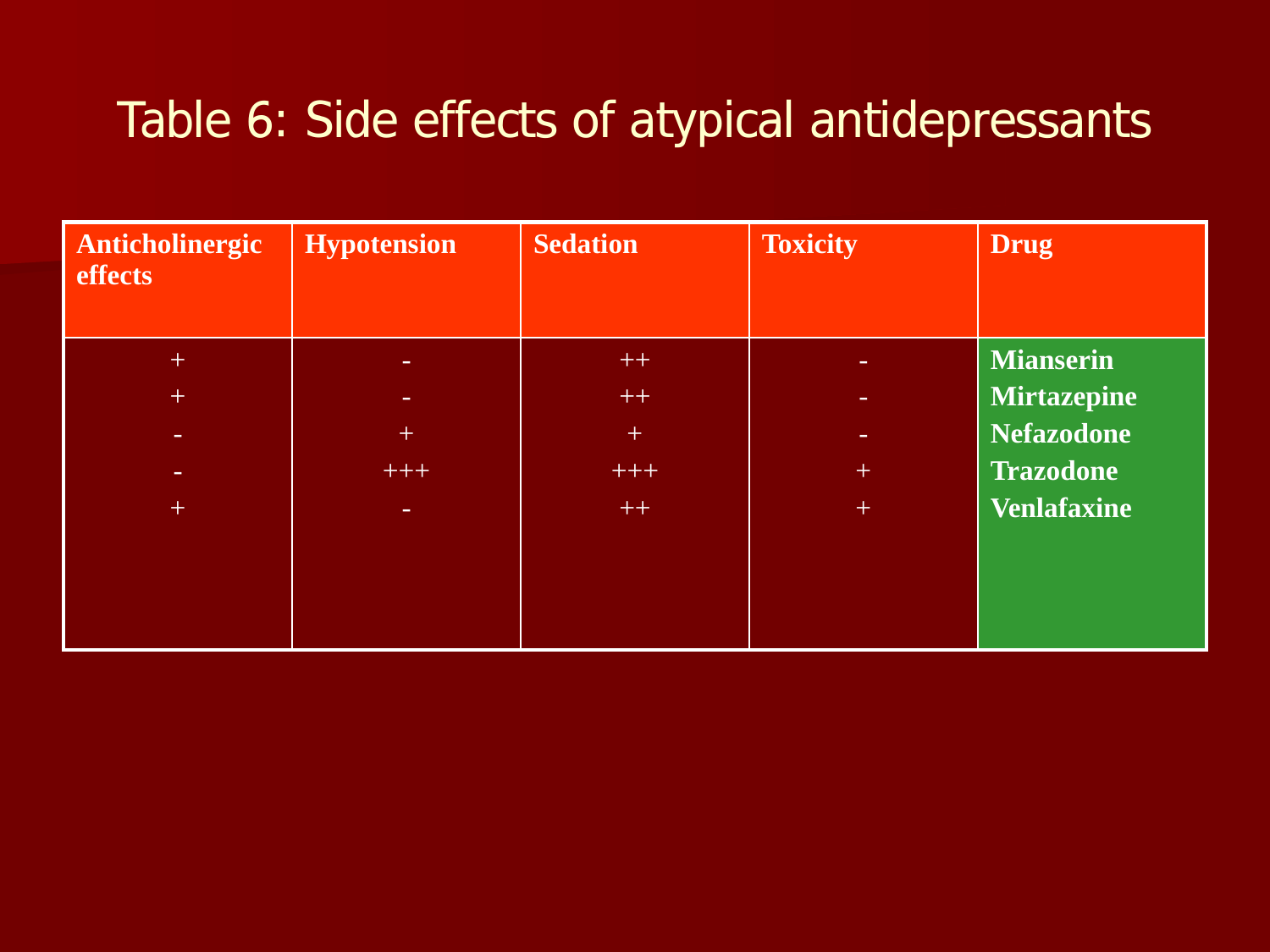

# Table 6: Side effects of atypical antidepressants
| Anticholinergic effects | Hypotension | Sedation | Toxicity | Drug |
| --- | --- | --- | --- | --- |
| + + - - + | - - + +++ - | ++ ++ + +++ ++ | - - - + + | Mianserin Mirtazepine Nefazodone Trazodone Venlafaxine |